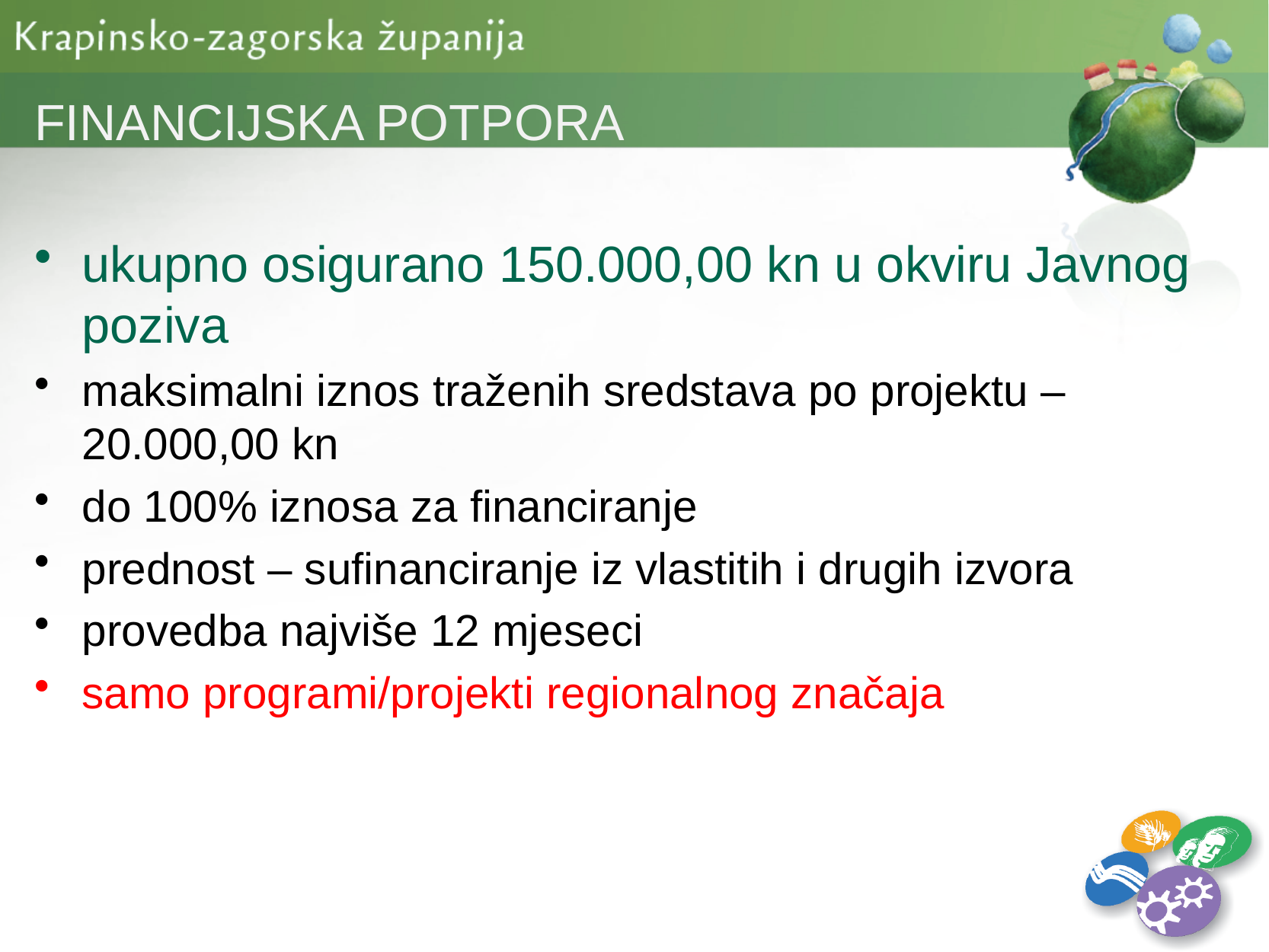

FINANCIJSKA POTPORA

ukupno osigurano 150.000,00 kn u okviru Javnog poziva
maksimalni iznos traženih sredstava po projektu – 20.000,00 kn
do 100% iznosa za financiranje
prednost – sufinanciranje iz vlastitih i drugih izvora
provedba najviše 12 mjeseci
samo programi/projekti regionalnog značaja